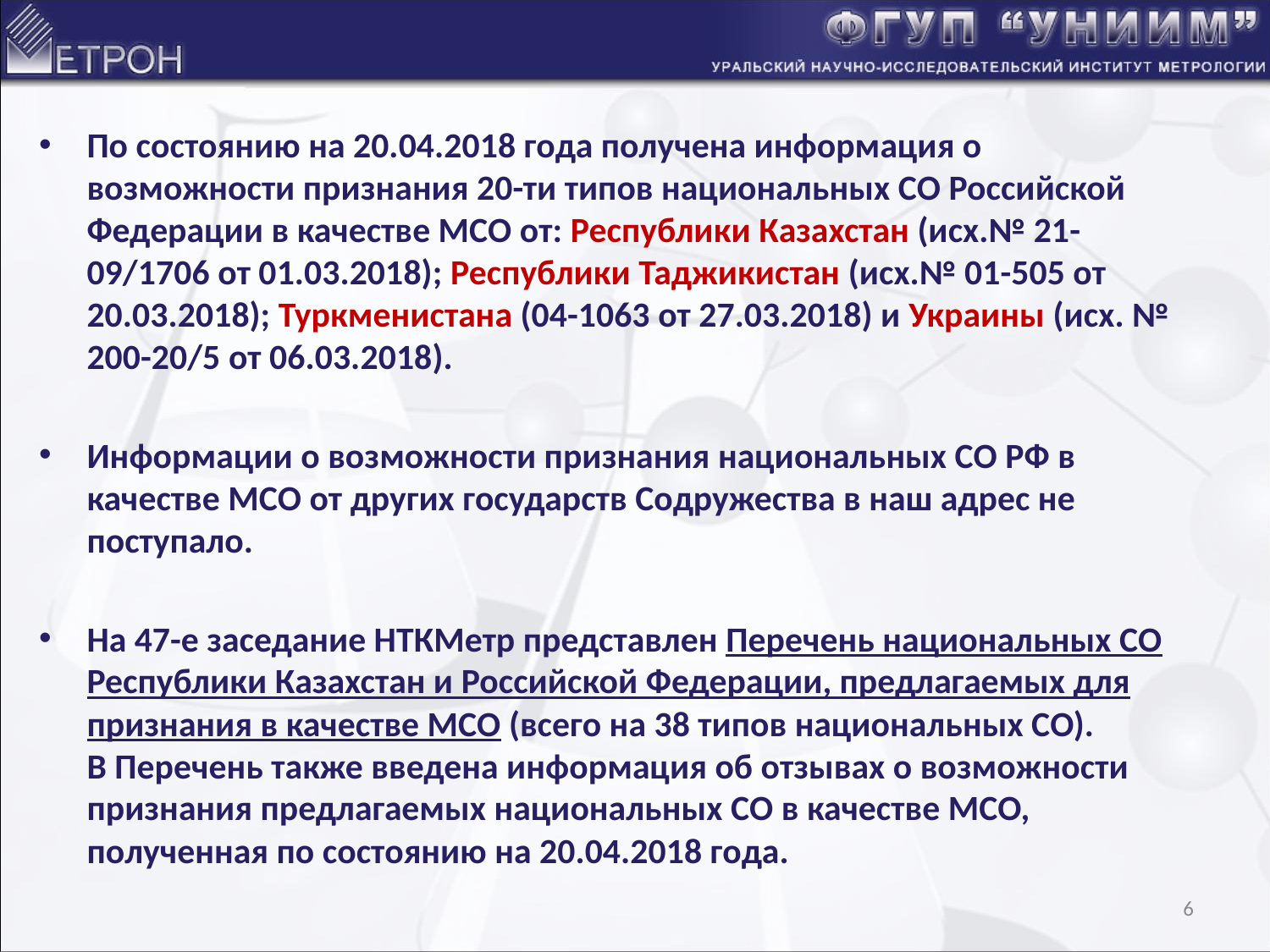

По состоянию на 20.04.2018 года получена информация о возможности признания 20-ти типов национальных СО Российской Федерации в качестве МСО от: Республики Казахстан (исх.№ 21-09/1706 от 01.03.2018); Республики Таджикистан (исх.№ 01-505 от 20.03.2018); Туркменистана (04-1063 от 27.03.2018) и Украины (исх. № 200-20/5 от 06.03.2018).

Информации о возможности признания национальных СО РФ в качестве МСО от других государств Содружества в наш адрес не поступало.

На 47-е заседание НТКМетр представлен Перечень национальных СО Республики Казахстан и Российской Федерации, предлагаемых для признания в качестве МСО (всего на 38 типов национальных СО).            В Перечень также введена информация об отзывах о возможности признания предлагаемых национальных СО в качестве МСО, полученная по состоянию на 20.04.2018 года.
6